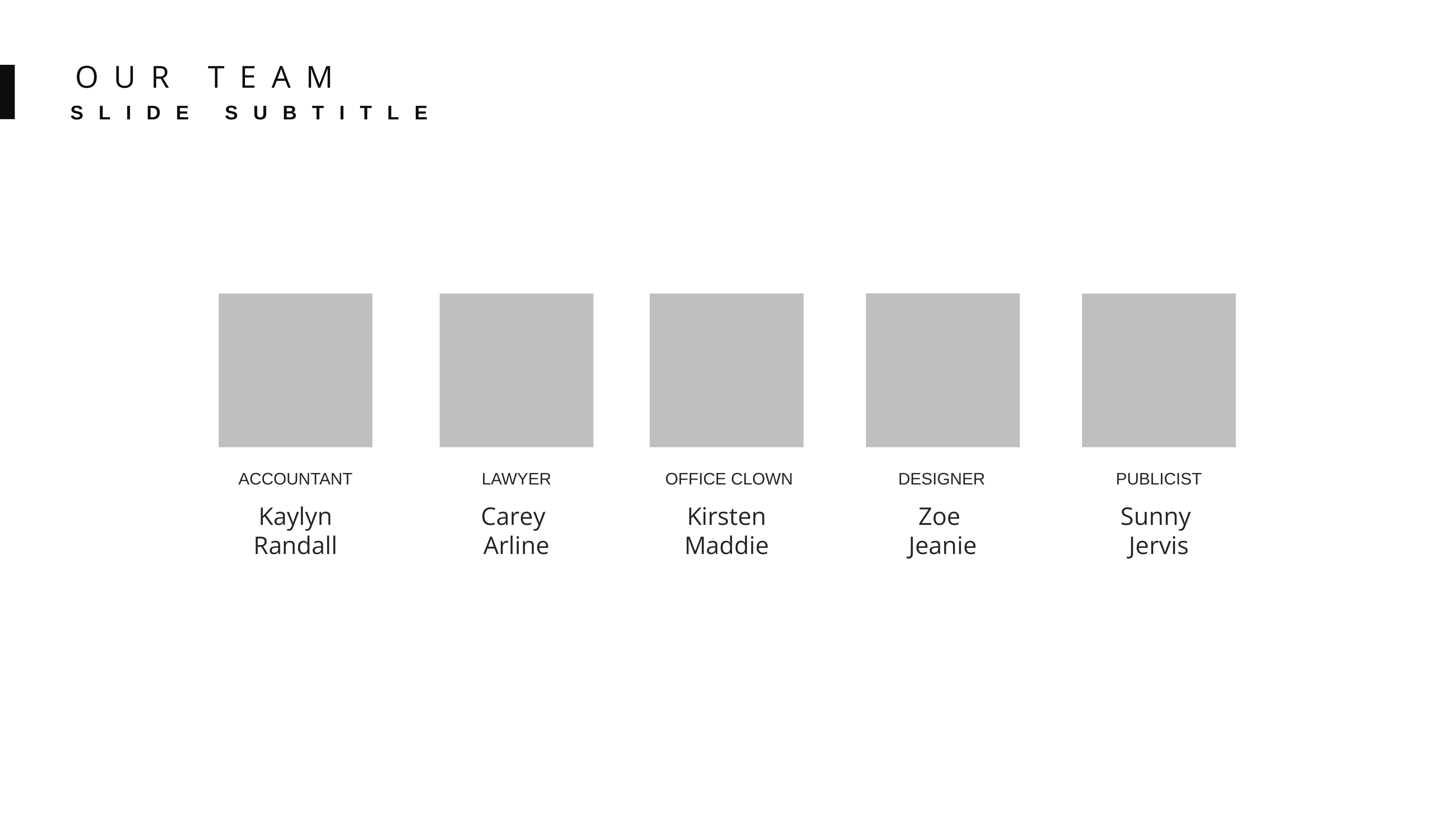

OUR TEAM

SLIDE SUBTITLE

ACCOUNTANT
LAWYER
OFFICE CLOWN
DESIGNER
PUBLICIST
Kaylyn Randall
Carey
Arline
Kirsten Maddie
Zoe
Jeanie
Sunny
Jervis